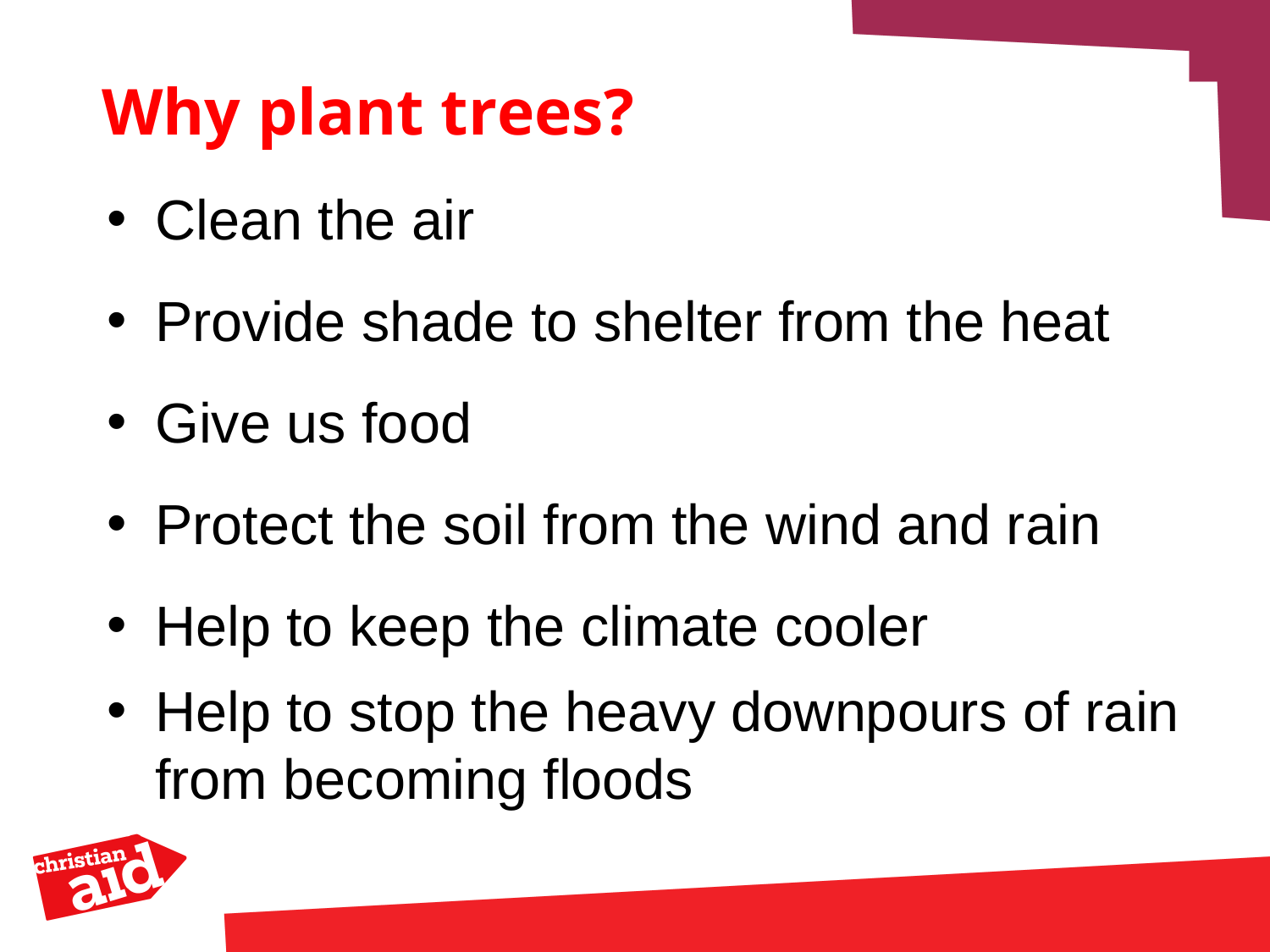

Why plant trees?
Clean the air
Provide shade to shelter from the heat
Give us food
Protect the soil from the wind and rain
Help to keep the climate cooler
Help to stop the heavy downpours of rain from becoming floods